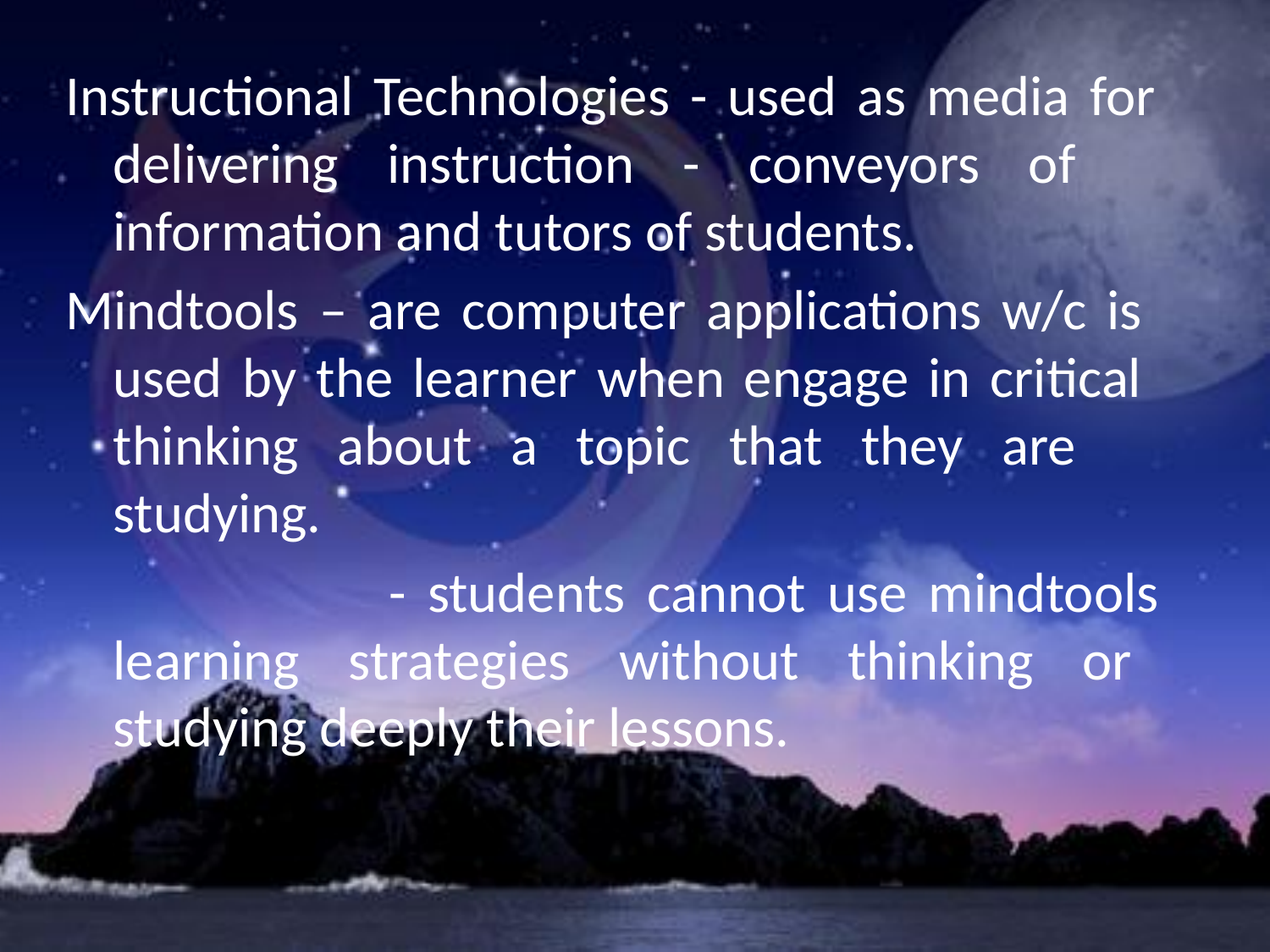

Instructional Technologies - used as media for 	delivering instruction - conveyors of 	information and tutors of students.
Mindtools – are computer applications w/c is 	used by the learner when engage in critical 	thinking about a topic that they are 	studying.
			 - students cannot use mindtools 	learning strategies without thinking or 	studying deeply their lessons.